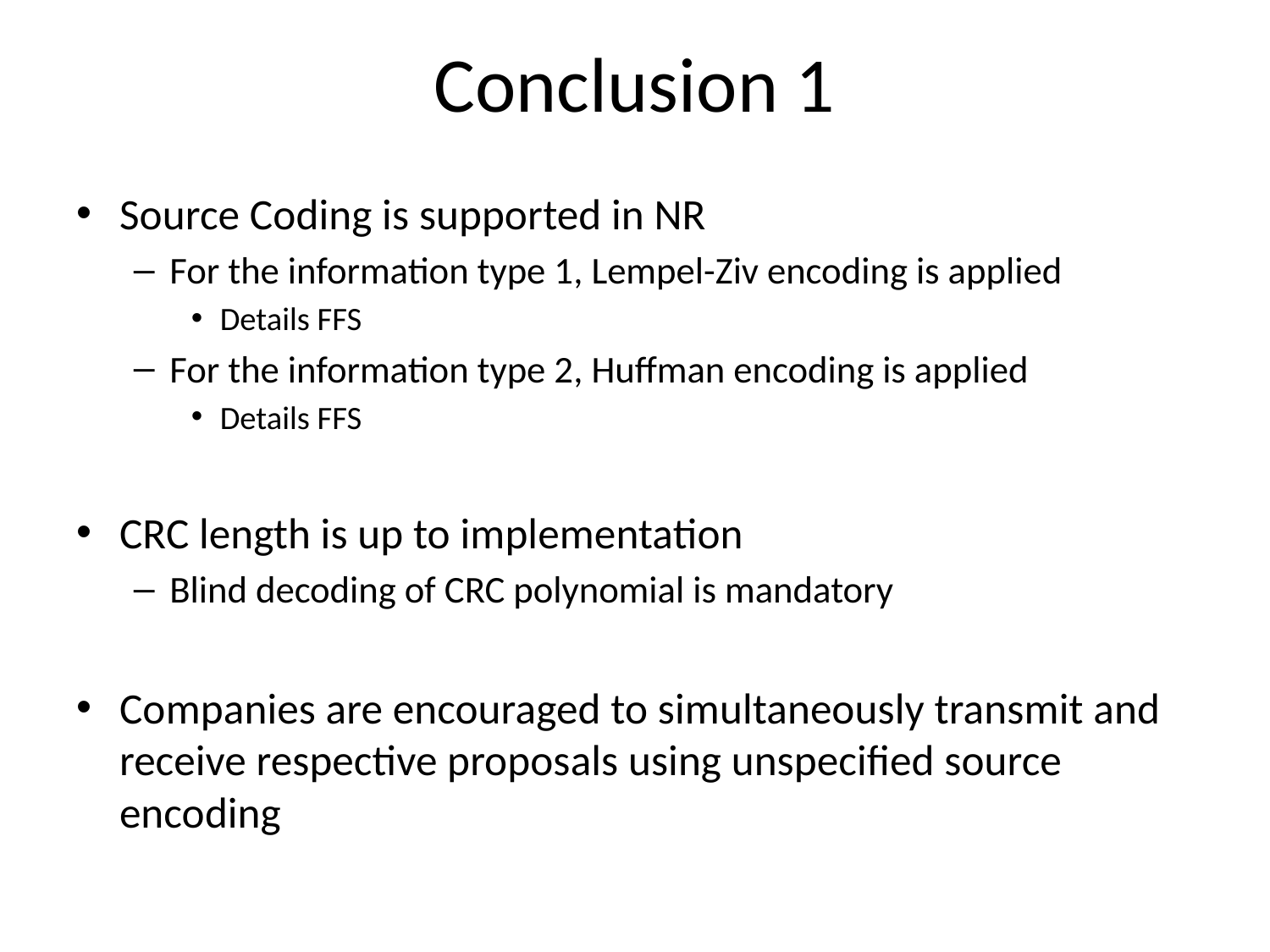

# Conclusion 1
Source Coding is supported in NR
For the information type 1, Lempel-Ziv encoding is applied
Details FFS
For the information type 2, Huffman encoding is applied
Details FFS

CRC length is up to implementation
Blind decoding of CRC polynomial is mandatory

Companies are encouraged to simultaneously transmit and receive respective proposals using unspecified source encoding